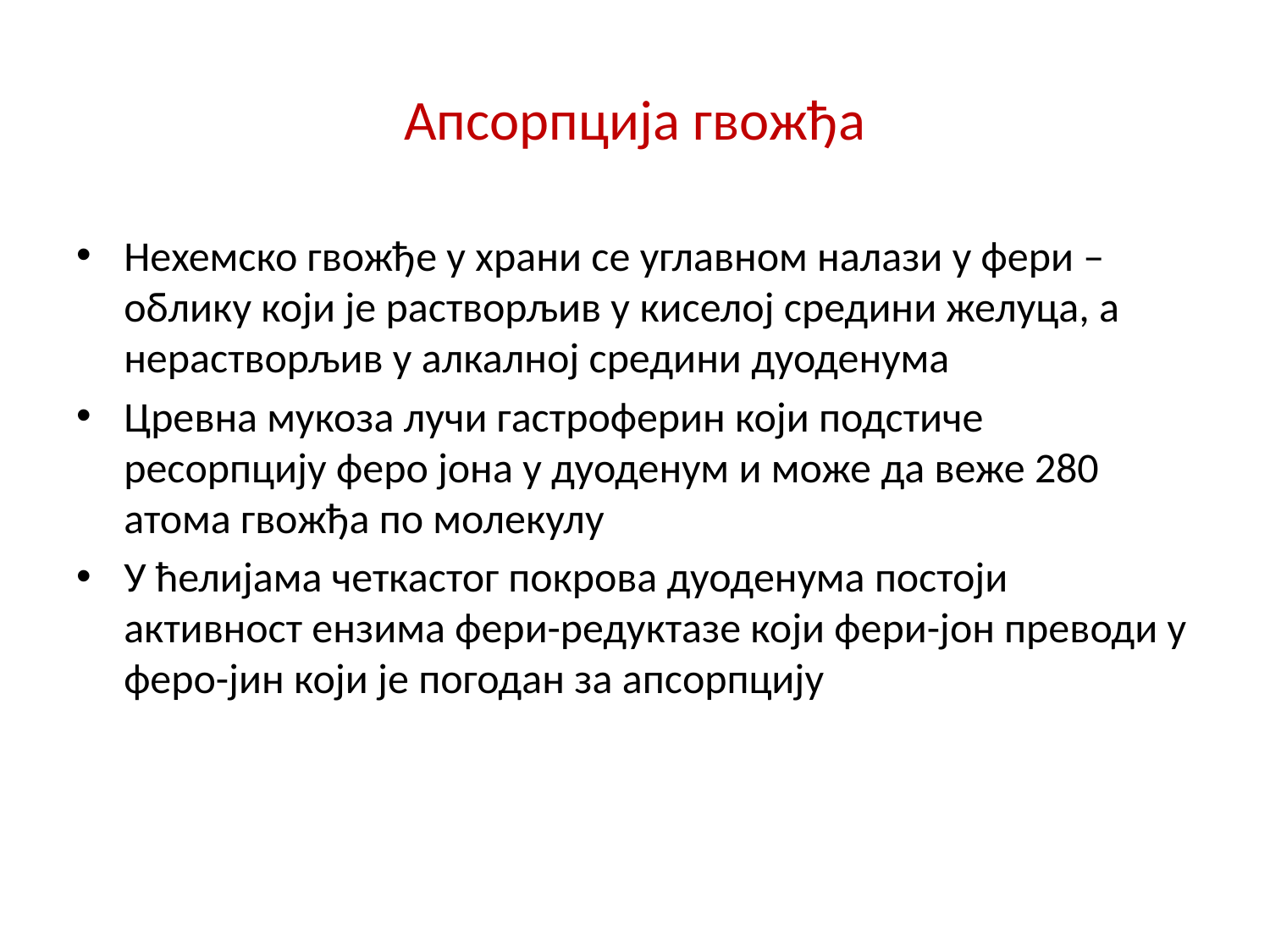

# Aпсорпција гвожђа
Нехемско гвожђе у храни се углавном налази у фери – облику који је растворљив у киселој средини желуца, а нерастворљив у алкалној средини дуоденума
Цревна мукоза лучи гастроферин који подстиче ресорпцију феро јона у дуоденум и може да веже 280 атома гвожђа по молекулу
У ћелијама четкастог покрова дуоденума постоји активност ензима фери-редуктазе који фери-јон преводи у феро-јин који је погодан за апсорпцију